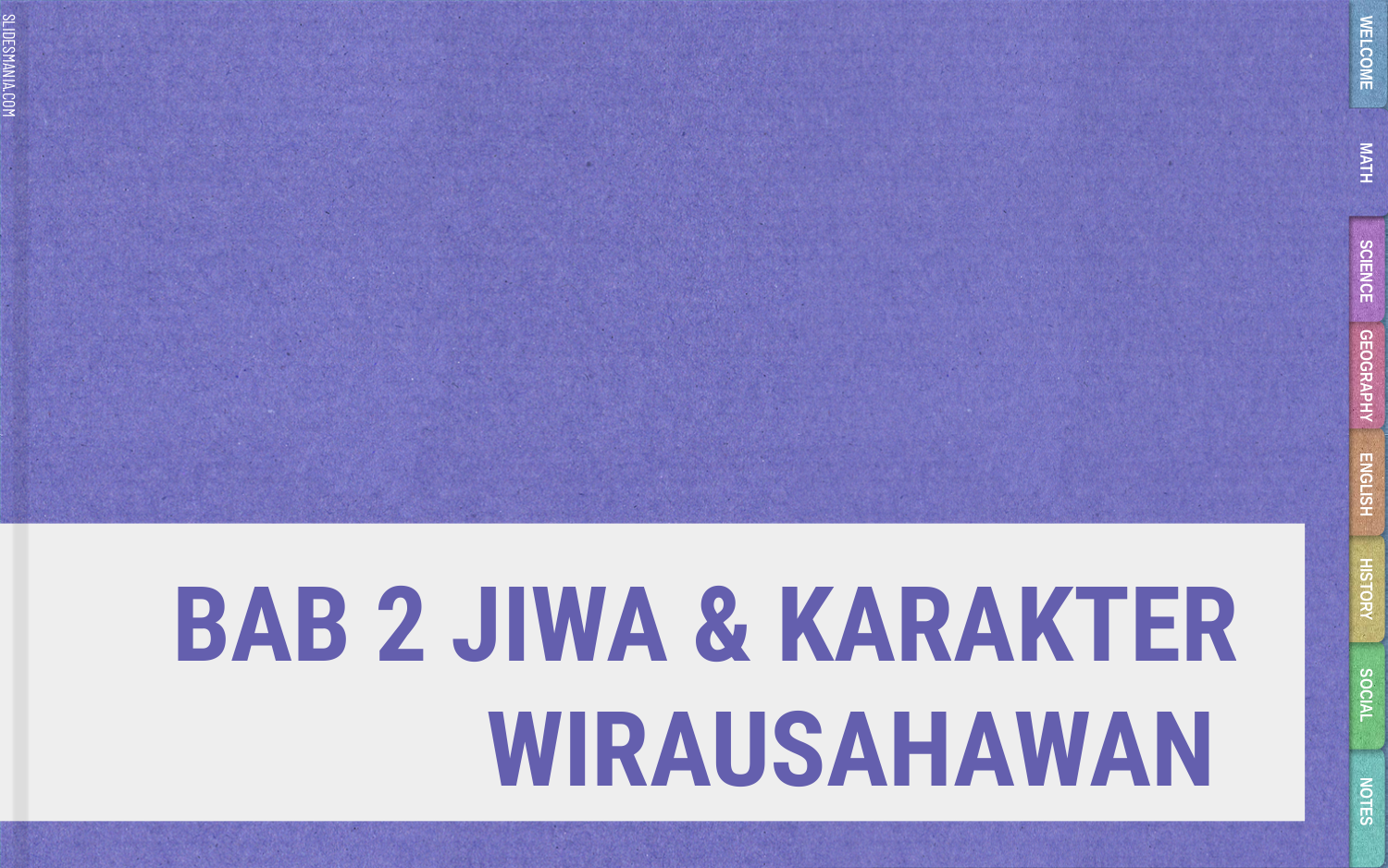

WELCOME
MATH
SCIENCE
GEOGRAPHY
ENGLISH
# BAB 2 JIWA & KARAKTER WIRAUSAHAWAN
HISTORY
SOCIAL
NOTES